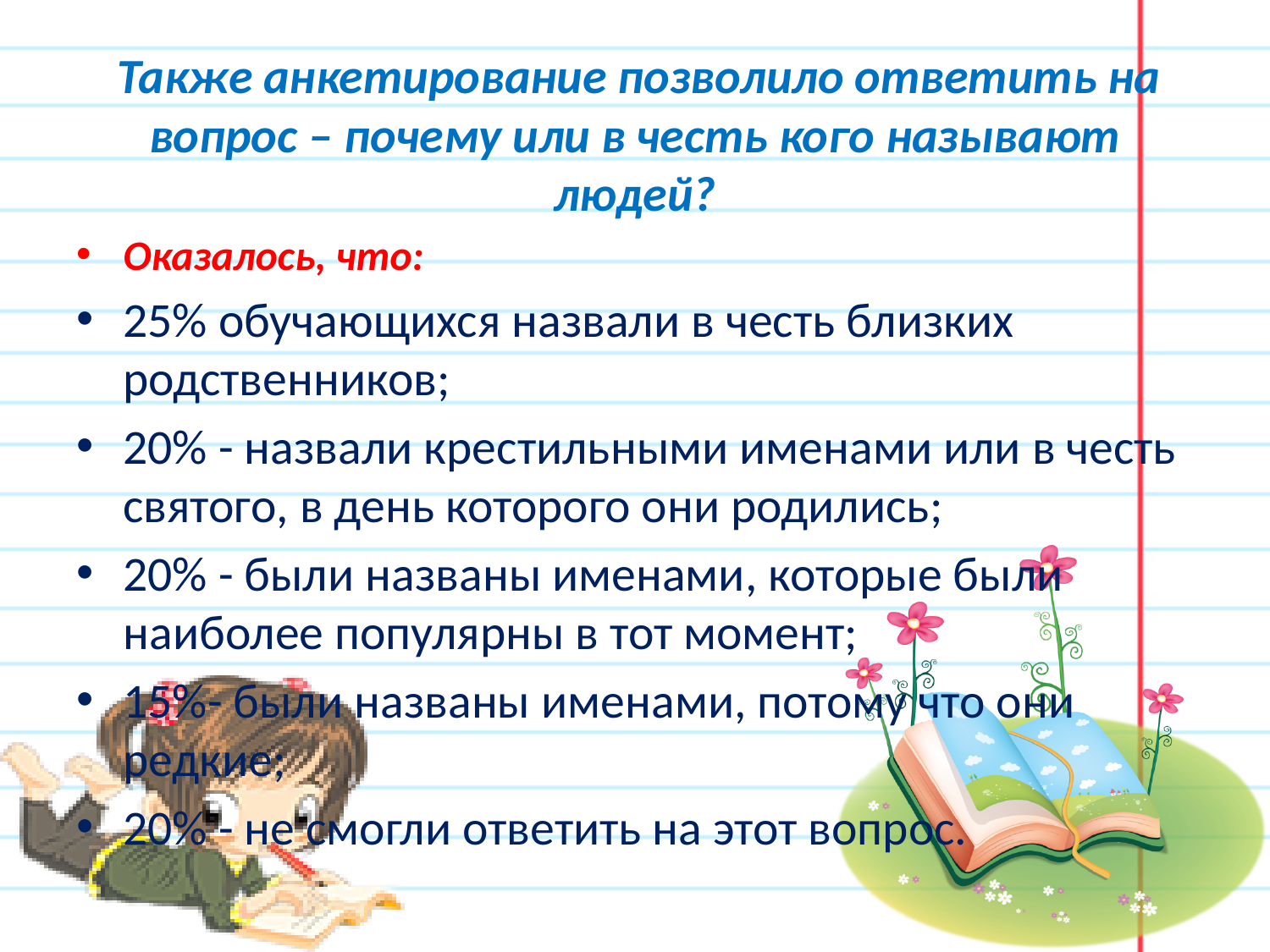

# Также анкетирование позволило ответить на вопрос – почему или в честь кого называют людей?
Оказалось, что:
25% обучающихся назвали в честь близких родственников;
20% - назвали крестильными именами или в честь святого, в день которого они родились;
20% - были названы именами, которые были наиболее популярны в тот момент;
15%- были названы именами, потому что они редкие;
20% - не смогли ответить на этот вопрос.